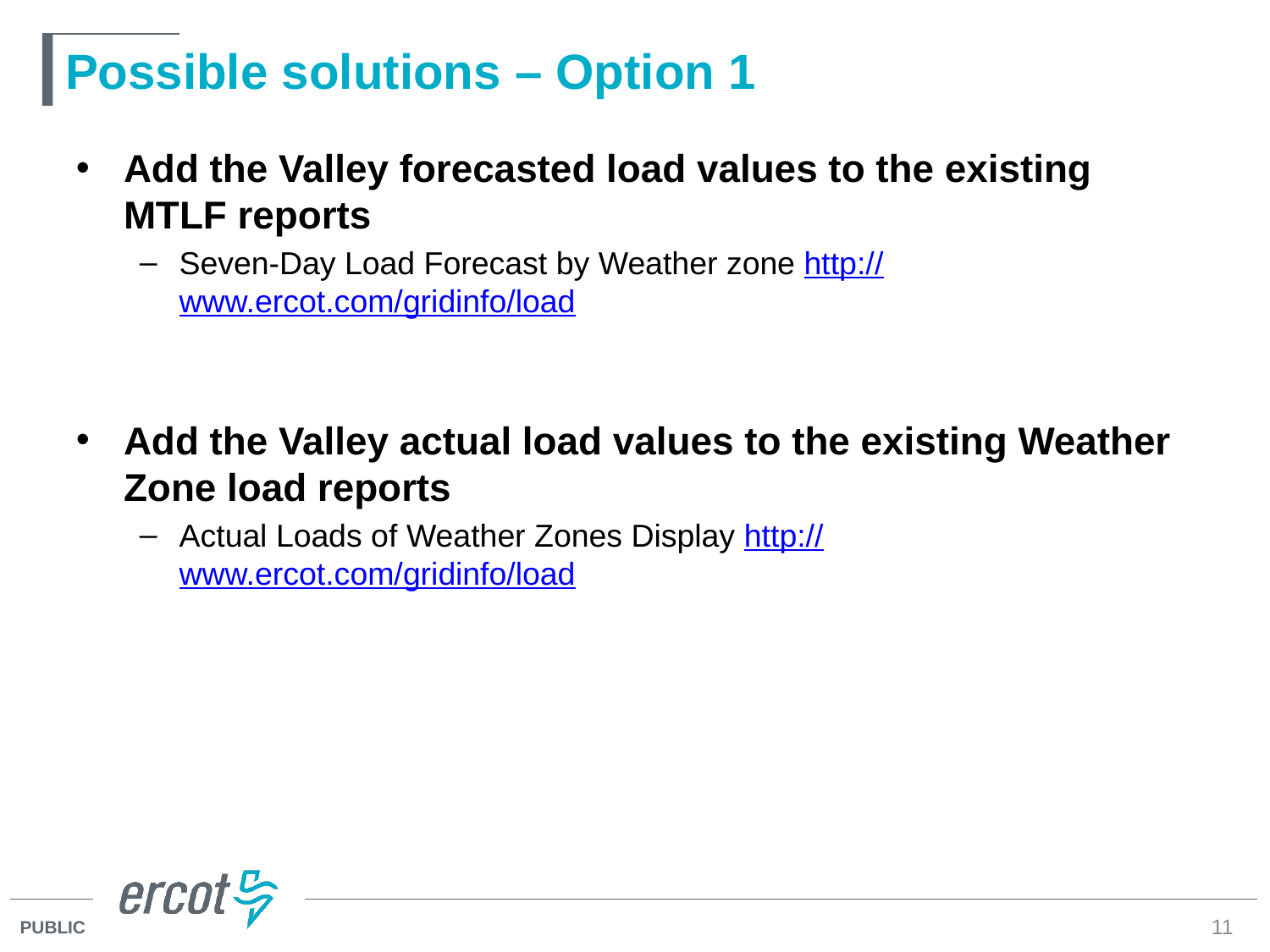

# Possible solutions – Option 1
Add the Valley forecasted load values to the existing MTLF reports
Seven-Day Load Forecast by Weather zone http://www.ercot.com/gridinfo/load

Add the Valley actual load values to the existing Weather Zone load reports
Actual Loads of Weather Zones Display http://www.ercot.com/gridinfo/load

11